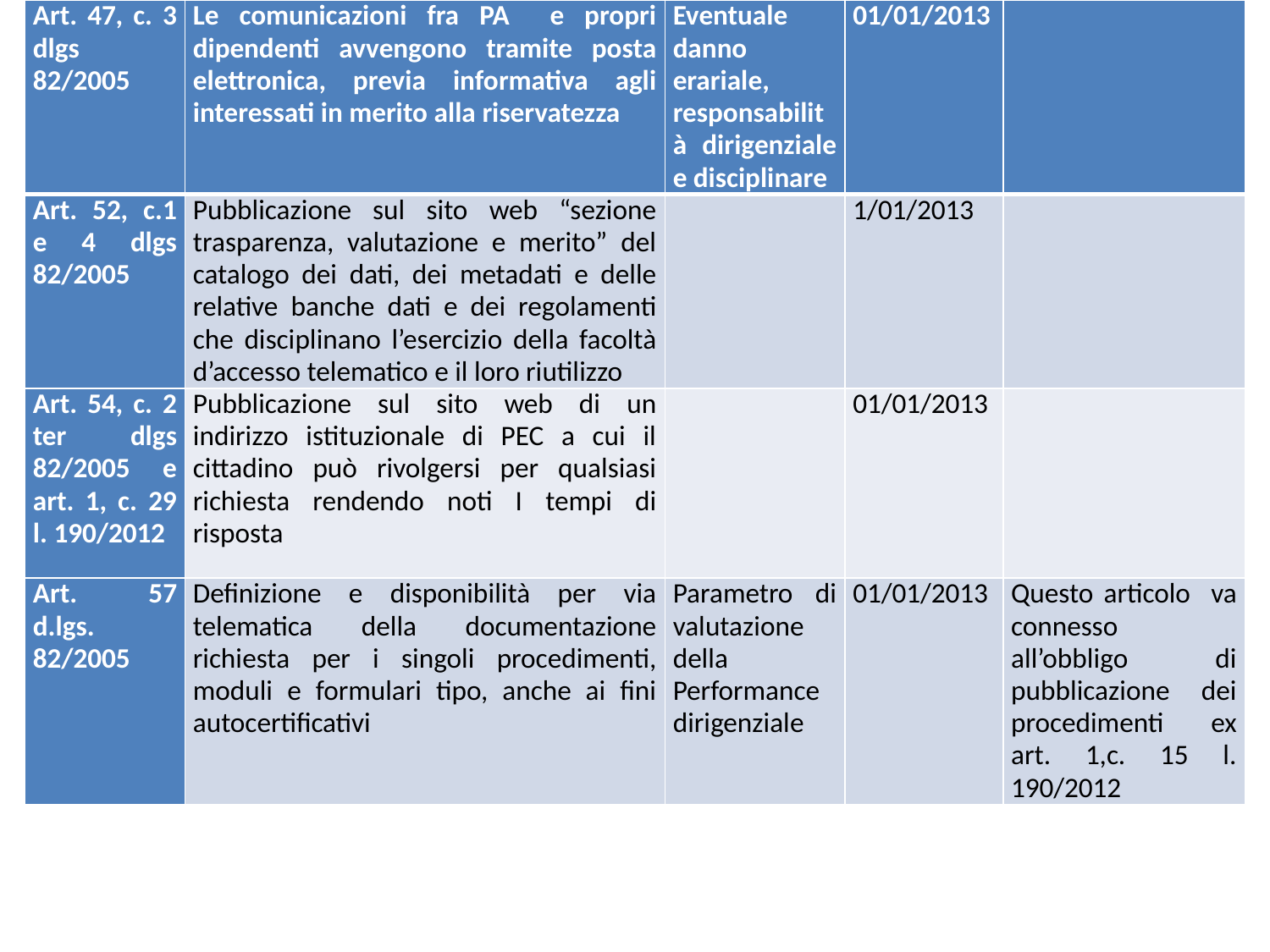

| Art. 47, c. 3 dlgs 82/2005 | Le comunicazioni fra PA e propri dipendenti avvengono tramite posta elettronica, previa informativa agli interessati in merito alla riservatezza | Eventuale danno erariale, responsabilità dirigenziale e disciplinare | 01/01/2013 |  |
| --- | --- | --- | --- | --- |
| Art. 52, c.1 e 4 dlgs 82/2005 | Pubblicazione sul sito web “sezione trasparenza, valutazione e merito” del catalogo dei dati, dei metadati e delle relative banche dati e dei regolamenti che disciplinano l’esercizio della facoltà d’accesso telematico e il loro riutilizzo |  | 1/01/2013 |  |
| Art. 54, c. 2 ter dlgs 82/2005 e art. 1, c. 29 l. 190/2012 | Pubblicazione sul sito web di un indirizzo istituzionale di PEC a cui il cittadino può rivolgersi per qualsiasi richiesta rendendo noti I tempi di risposta |  | 01/01/2013 |  |
| Art. 57 d.lgs. 82/2005 | Definizione e disponibilità per via telematica della documentazione richiesta per i singoli procedimenti, moduli e formulari tipo, anche ai fini autocertificativi | Parametro di valutazione della Performance dirigenziale | 01/01/2013 | Questo articolo va connesso all’obbligo di pubblicazione dei procedimenti ex art. 1,c. 15 l. 190/2012 |